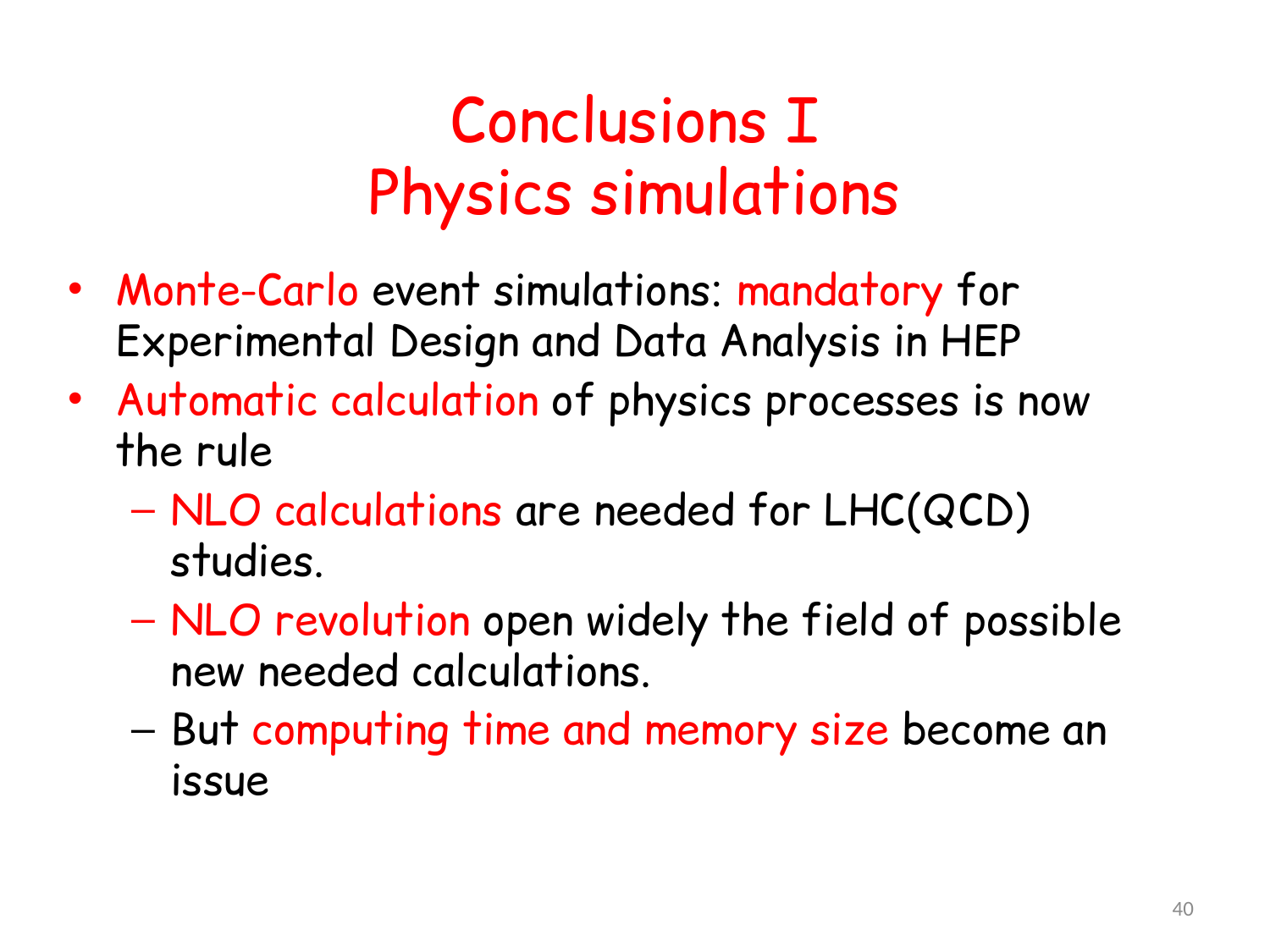

# Conclusions I Physics simulations
Monte-Carlo event simulations: mandatory for Experimental Design and Data Analysis in HEP
Automatic calculation of physics processes is now the rule
NLO calculations are needed for LHC(QCD) studies.
NLO revolution open widely the field of possible new needed calculations.
But computing time and memory size become an issue
40